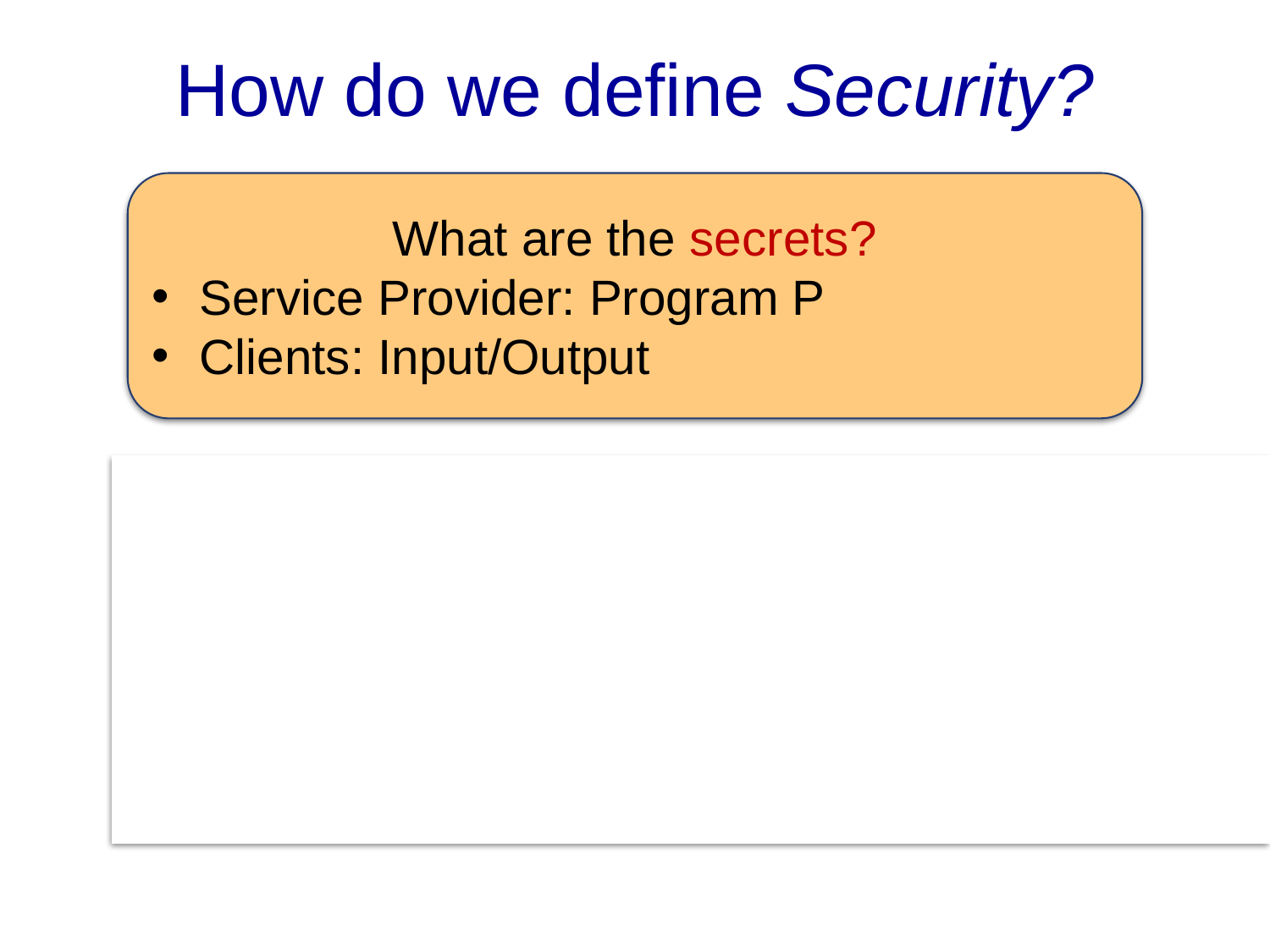

# How do we define Security?
What are the secrets?
Service Provider: Program P
Clients: Input/Output

Adversary
Service provider is honest
Corrupt the cloud and a subset of clients
Should not “learn” more than it should!